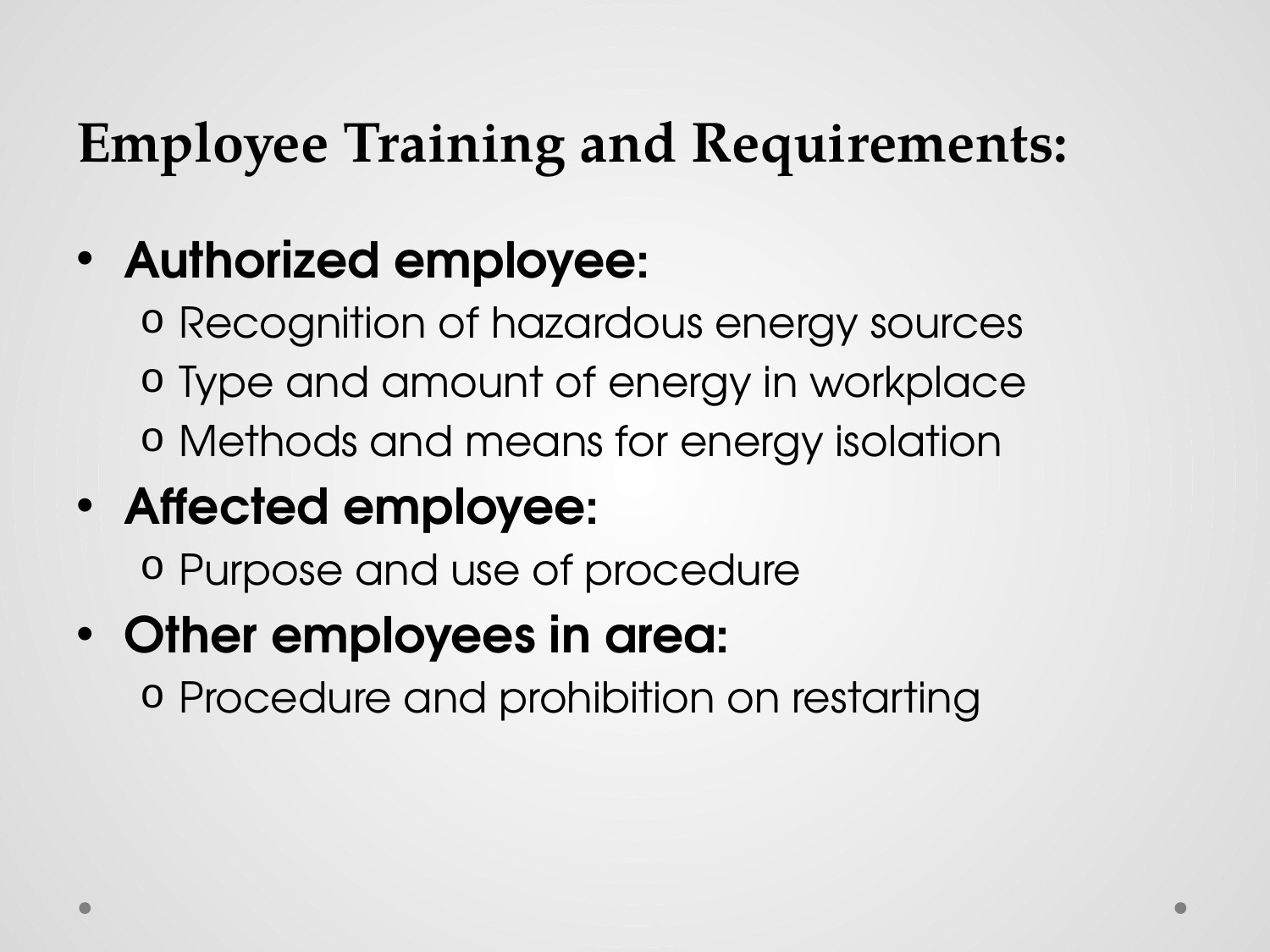

# Employee Training and Requirements:
Authorized employee:
Recognition of hazardous energy sources
Type and amount of energy in workplace
Methods and means for energy isolation
Affected employee:
Purpose and use of procedure
Other employees in area:
Procedure and prohibition on restarting